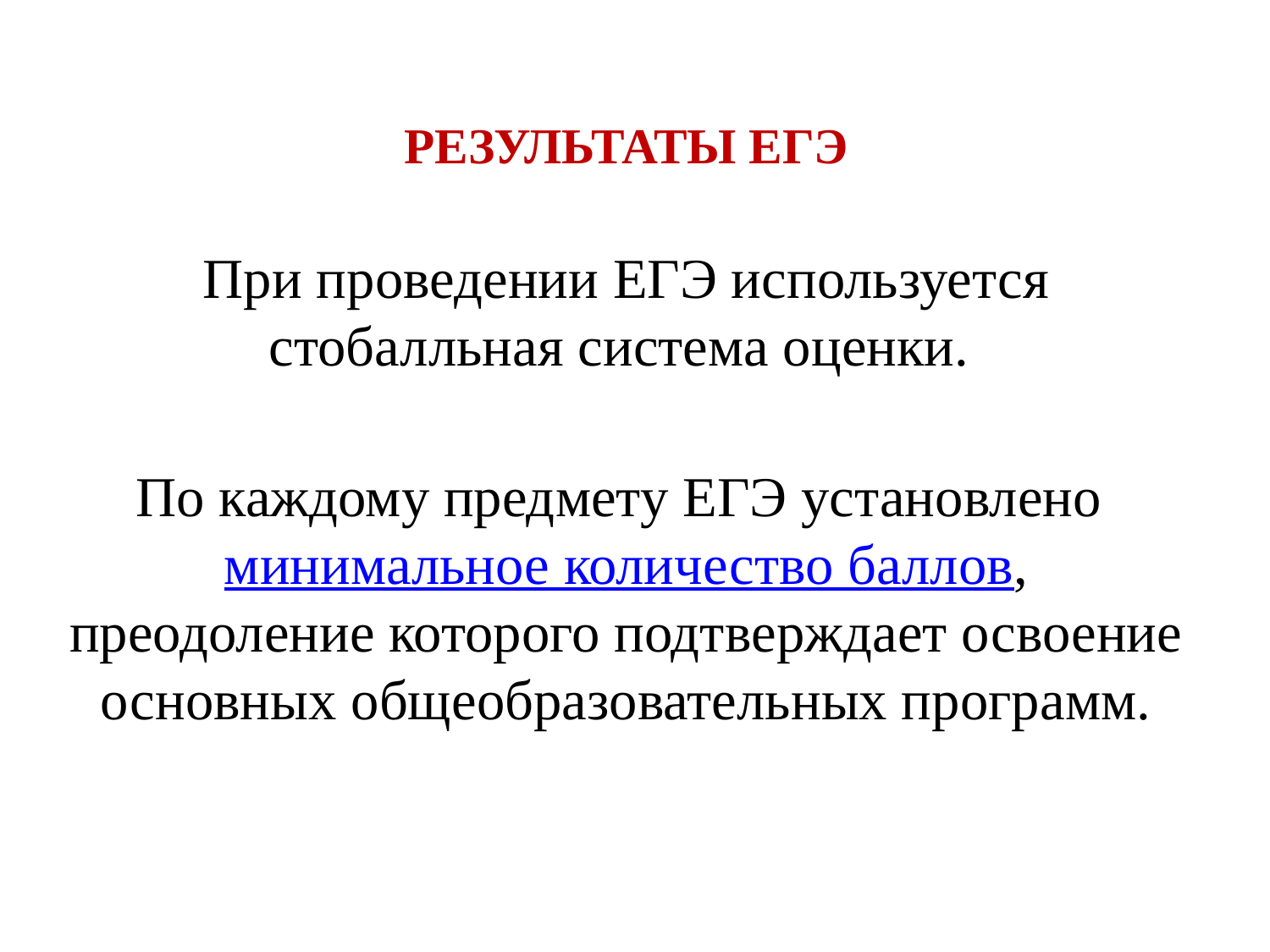

# РЕЗУЛЬТАТЫ ЕГЭ При проведении ЕГЭ используется стобалльная система оценки.  По каждому предмету ЕГЭ установлено минимальное количество баллов, преодоление которого подтверждает освоение основных общеобразовательных программ.